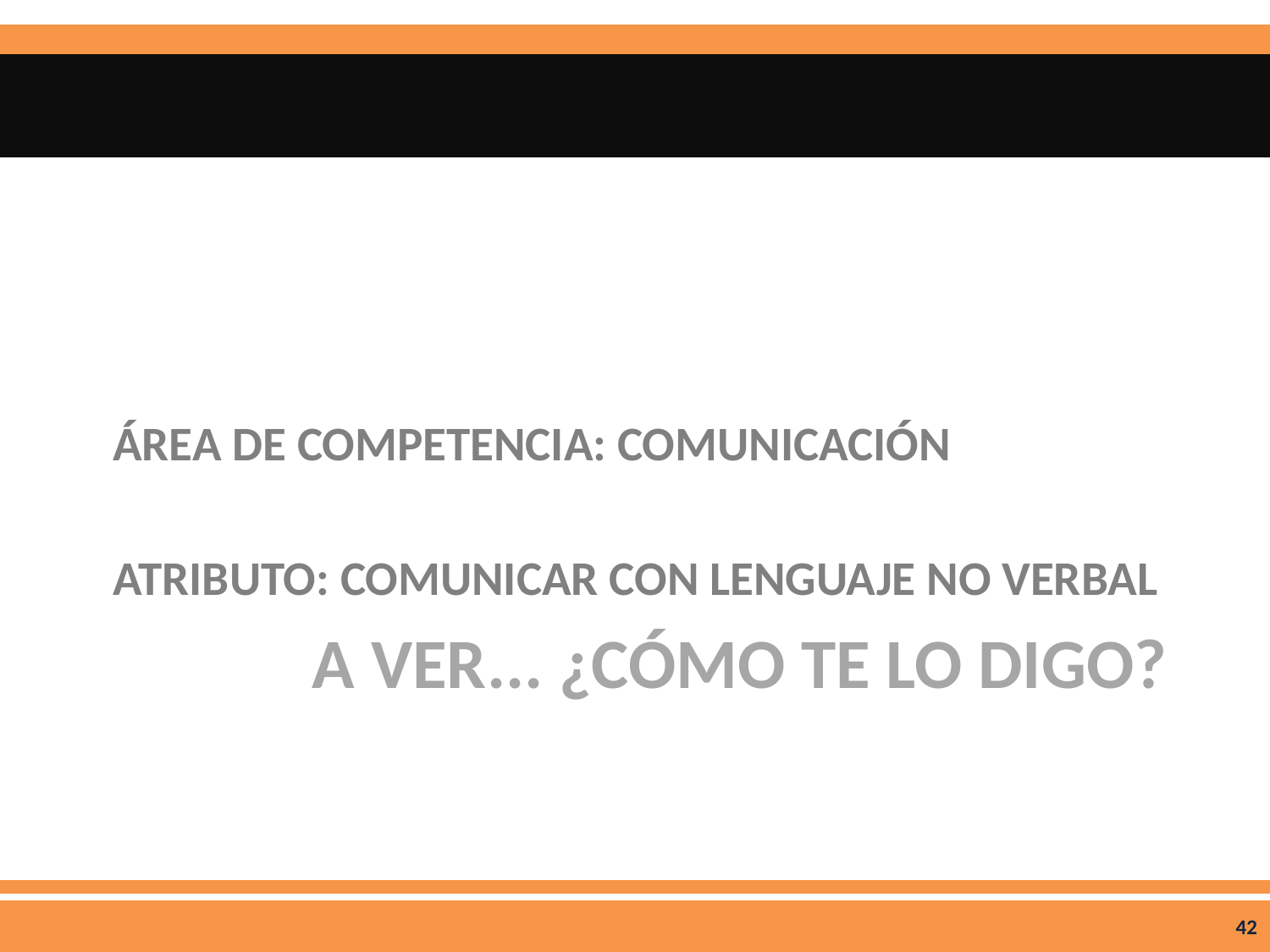

ÁREA DE COMPETENCIA: COMUNICACIÓN

ATRIBUTO: COMUNICAR CON LENGUAJE NO VERBAL
# A VER... ¿CÓMO TE LO DIGO?
42